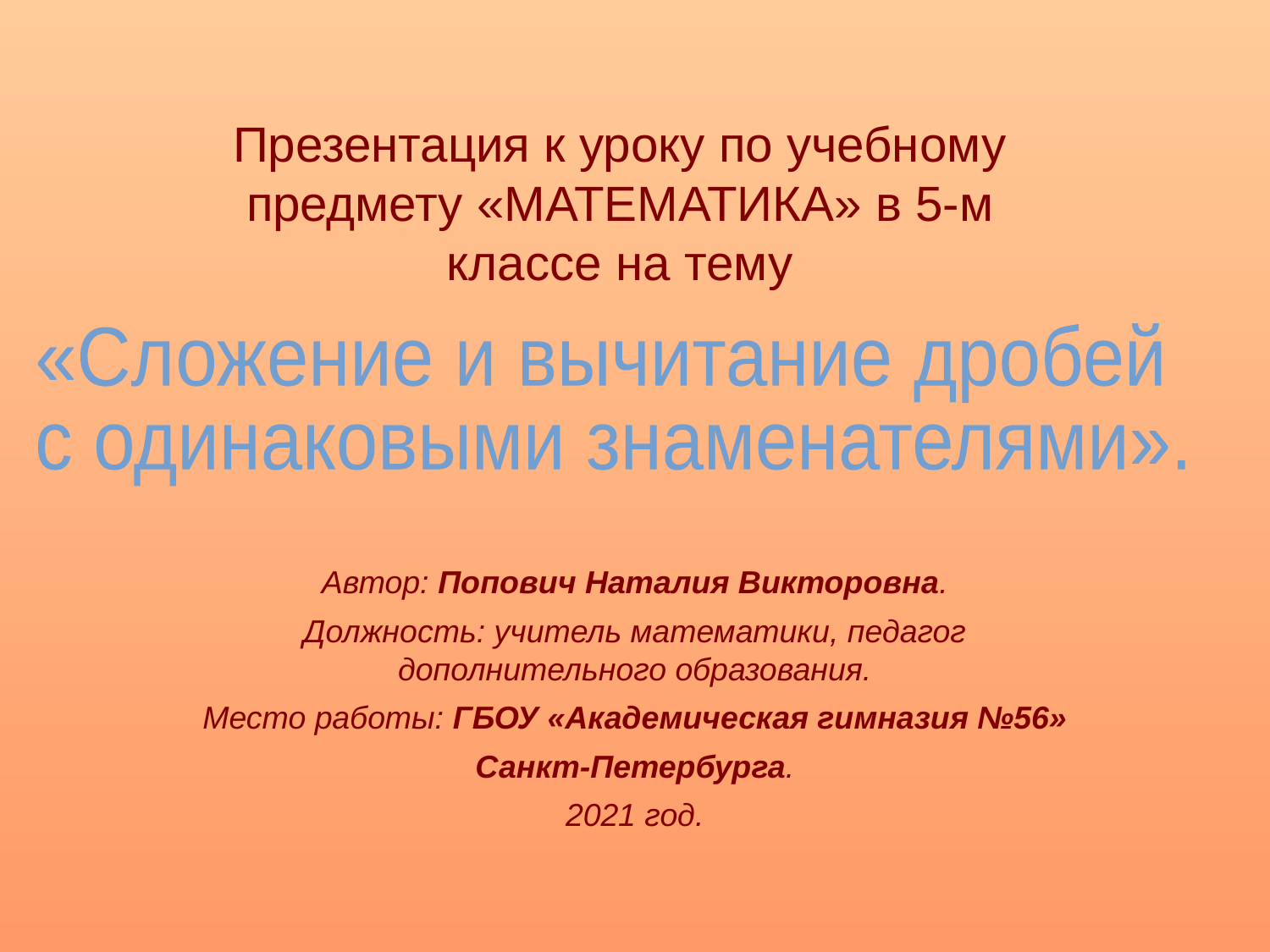

Презентация к уроку по учебному предмету «МАТЕМАТИКА» в 5-м классе на тему

«Сложение и вычитание дробей
с одинаковыми знаменателями».
Автор: Попович Наталия Викторовна.
Должность: учитель математики, педагог дополнительного образования.
Место работы: ГБОУ «Академическая гимназия №56»
Санкт-Петербурга.
2021 год.